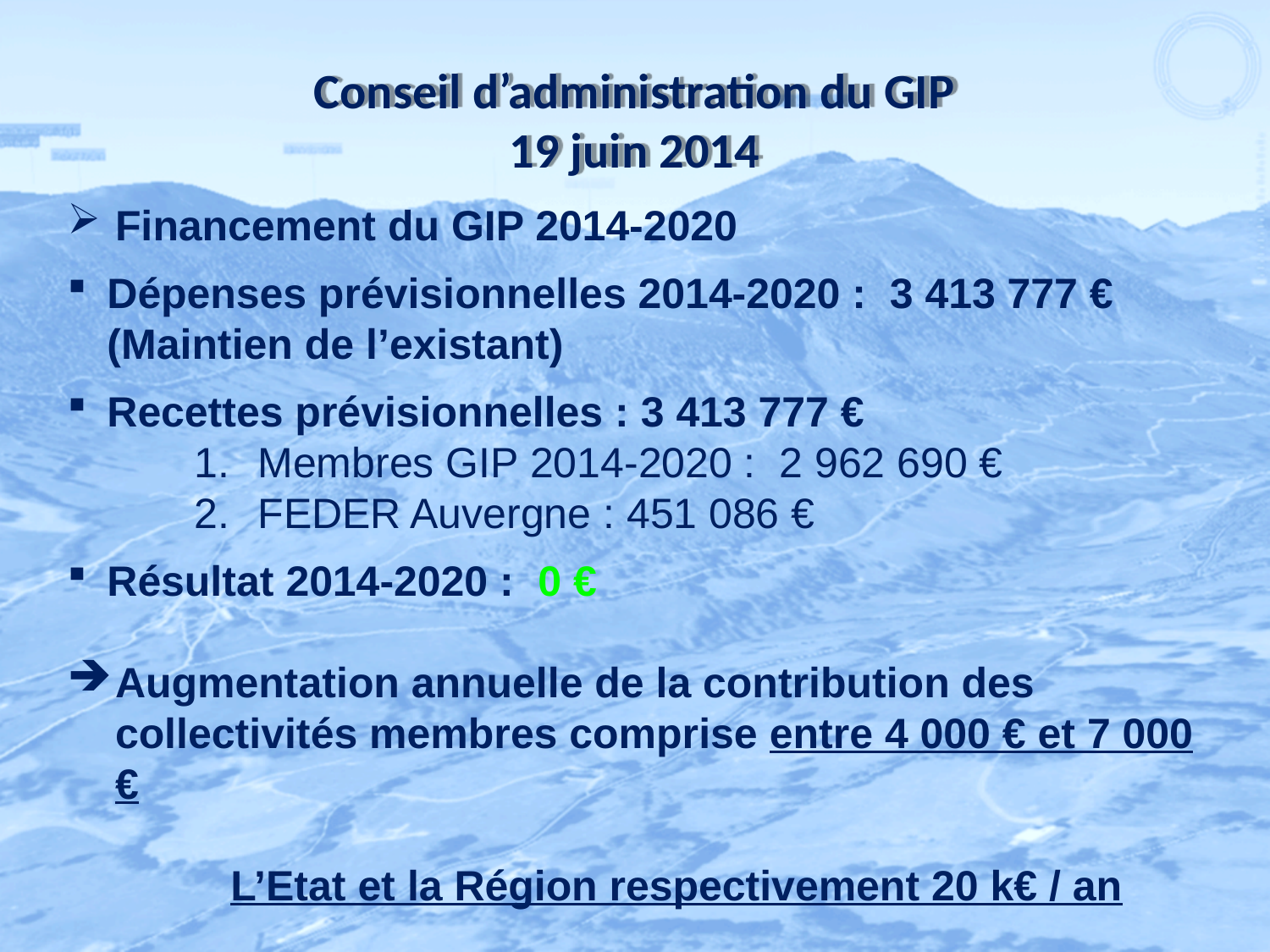

# Conseil d’administration du GIP 19 juin 2014
Financement du GIP 2014-2020

Dépenses prévisionnelles 2014-2020 :  3 413 777 € (Maintien de l’existant)

Recettes prévisionnelles : 3 413 777 €
Membres GIP 2014-2020 :  2 962 690 €
FEDER Auvergne : 451 086 €

Résultat 2014-2020 :  0 €

Augmentation annuelle de la contribution des collectivités membres comprise entre 4 000 € et 7 000 €

L’Etat et la Région respectivement 20 k€ / an